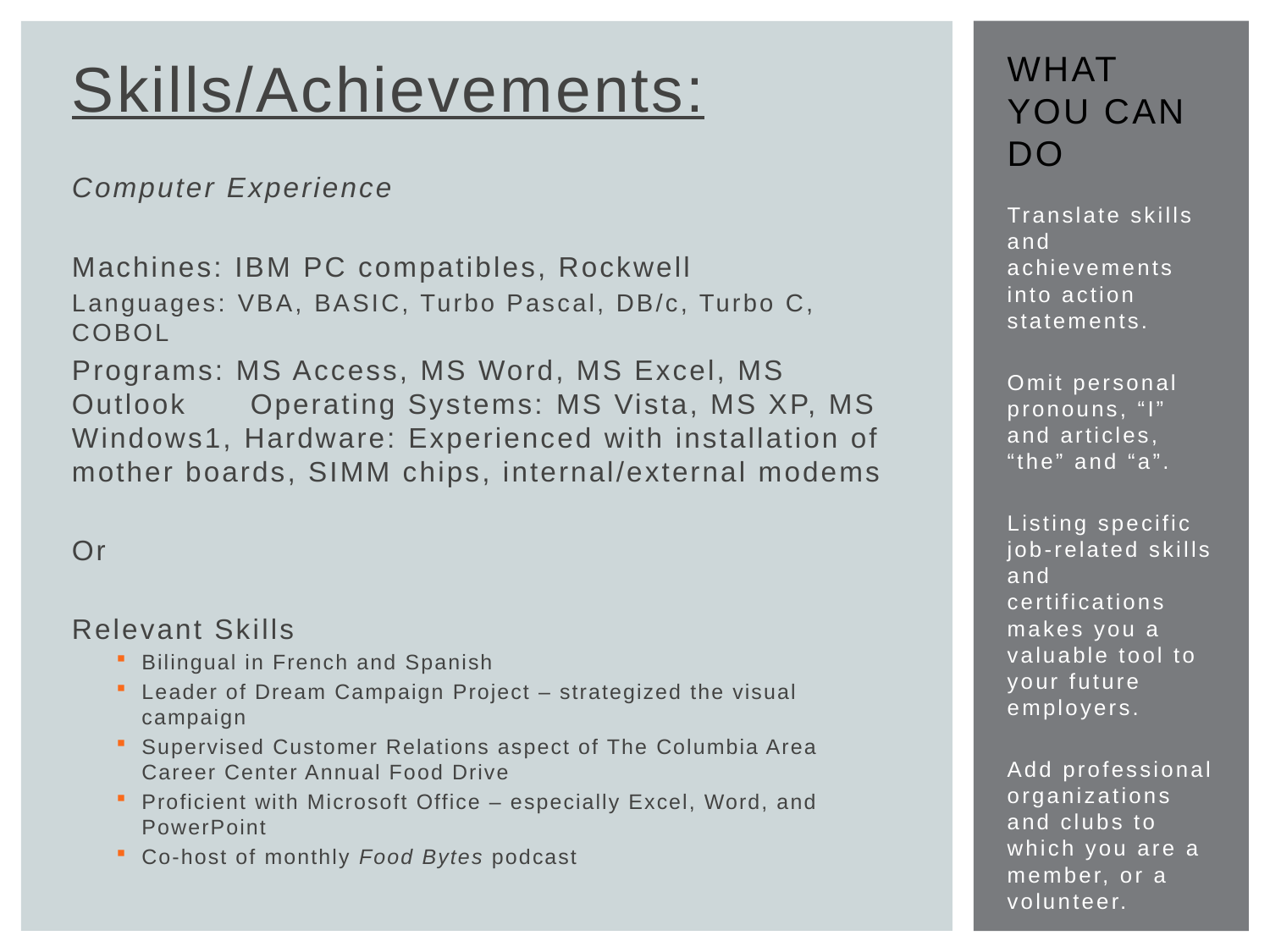

# What you can do
Skills/Achievements:

Computer Experience

Machines: IBM PC compatibles, Rockwell
Languages: VBA, BASIC, Turbo Pascal, DB/c, Turbo C, COBOL
Programs: MS Access, MS Word, MS Excel, MS Outlook      Operating Systems: MS Vista, MS XP, MS Windows1, Hardware: Experienced with installation of mother boards, SIMM chips, internal/external modems

Or

Relevant Skills
Bilingual in French and Spanish
Leader of Dream Campaign Project – strategized the visual campaign
Supervised Customer Relations aspect of The Columbia Area Career Center Annual Food Drive
Proficient with Microsoft Office – especially Excel, Word, and PowerPoint
Co-host of monthly Food Bytes podcast

Translate skills and achievements into action statements.

Omit personal pronouns, “I” and articles, “the” and “a”.

Listing specific job-related skills and certifications makes you a valuable tool to your future employers.

Add professional organizations and clubs to which you are a member, or a volunteer.